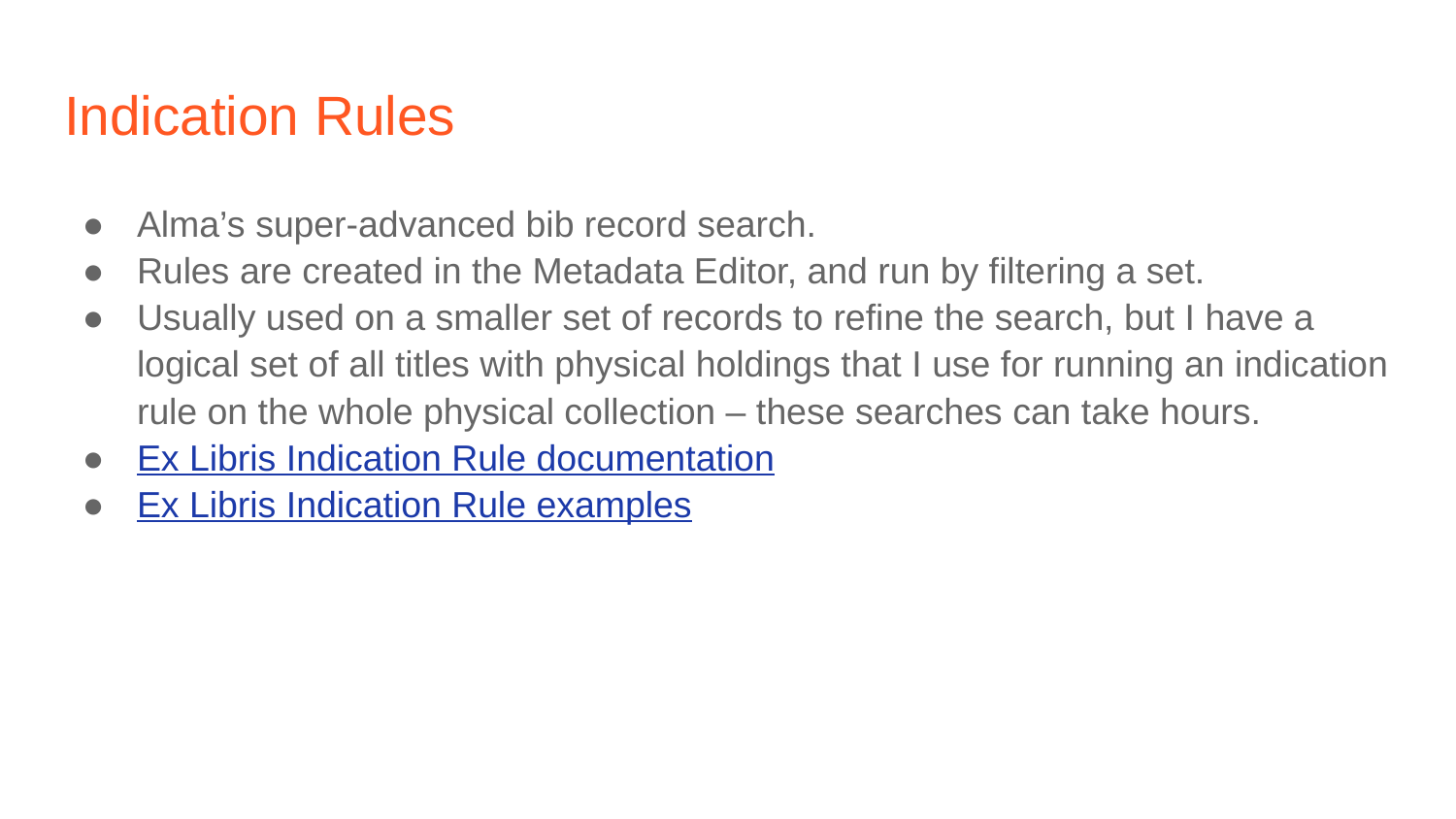

# Indication Rules
Alma’s super-advanced bib record search.
Rules are created in the Metadata Editor, and run by filtering a set.
Usually used on a smaller set of records to refine the search, but I have a logical set of all titles with physical holdings that I use for running an indication rule on the whole physical collection – these searches can take hours.
Ex Libris Indication Rule documentation
Ex Libris Indication Rule examples